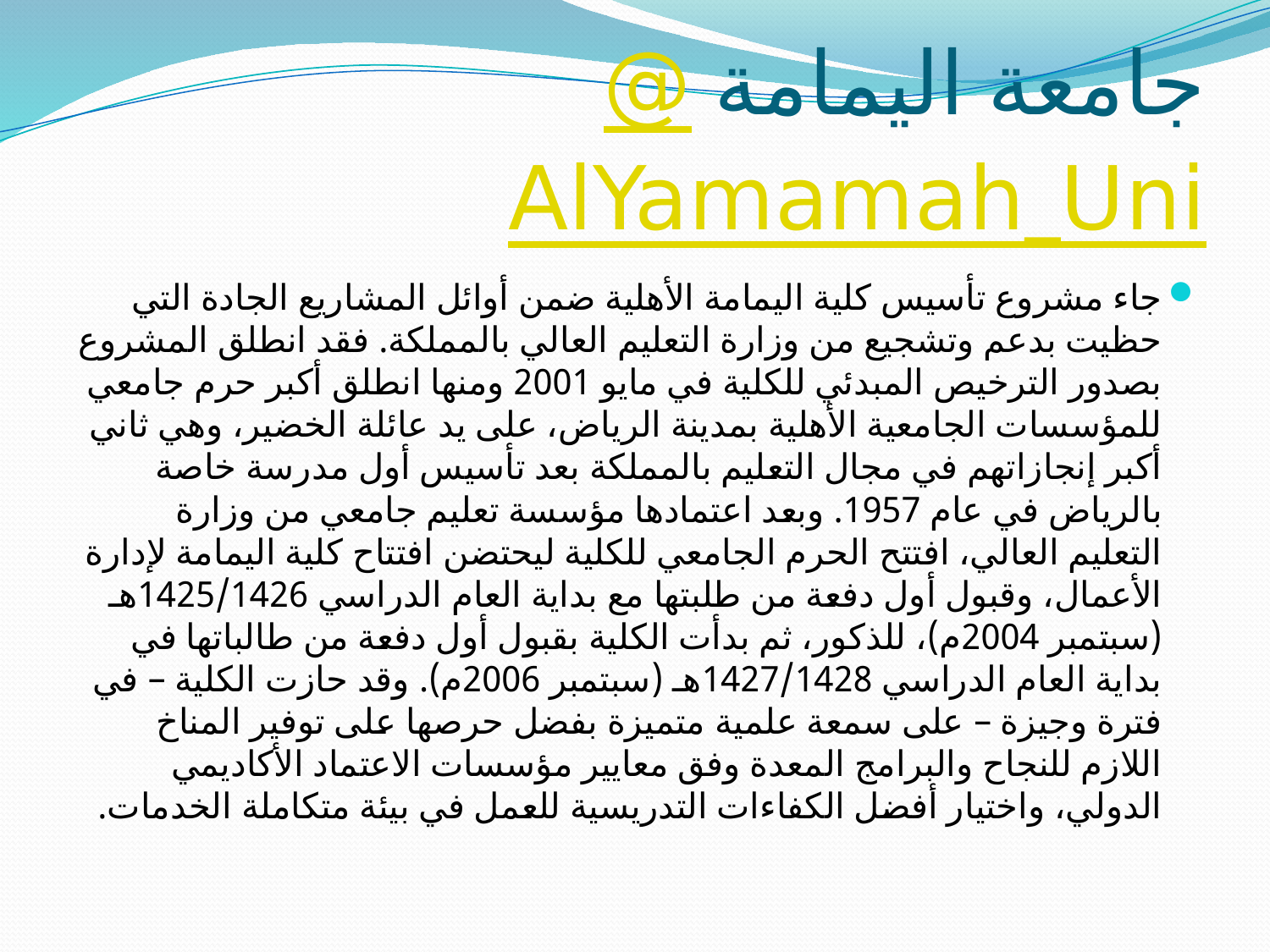

# جامعة اليمامة @AlYamamah_Uni
جاء مشروع تأسيس كلية اليمامة الأهلية ضمن أوائل المشاريع الجادة التي حظيت بدعم وتشجيع من وزارة التعليم العالي بالمملكة. فقد انطلق المشروع بصدور الترخيص المبدئي للكلية في مايو 2001 ومنها انطلق أكبر حرم جامعي للمؤسسات الجامعية الأهلية بمدينة الرياض، على يد عائلة الخضير، وهي ثاني أكبر إنجازاتهم في مجال التعليم بالمملكة بعد تأسيس أول مدرسة خاصة بالرياض في عام 1957. وبعد اعتمادها مؤسسة تعليم جامعي من وزارة التعليم العالي، افتتح الحرم الجامعي للكلية ليحتضن افتتاح كلية اليمامة لإدارة الأعمال، وقبول أول دفعة من طلبتها مع بداية العام الدراسي 1425/1426هـ (سبتمبر 2004م)، للذكور، ثم بدأت الكلية بقبول أول دفعة من طالباتها في بداية العام الدراسي 1427/1428هـ (سبتمبر 2006م). وقد حازت الكلية – في فترة وجيزة – على سمعة علمية متميزة بفضل حرصها على توفير المناخ اللازم للنجاح والبرامج المعدة وفق معايير مؤسسات الاعتماد الأكاديمي الدولي، واختيار أفضل الكفاءات التدريسية للعمل في بيئة متكاملة الخدمات.